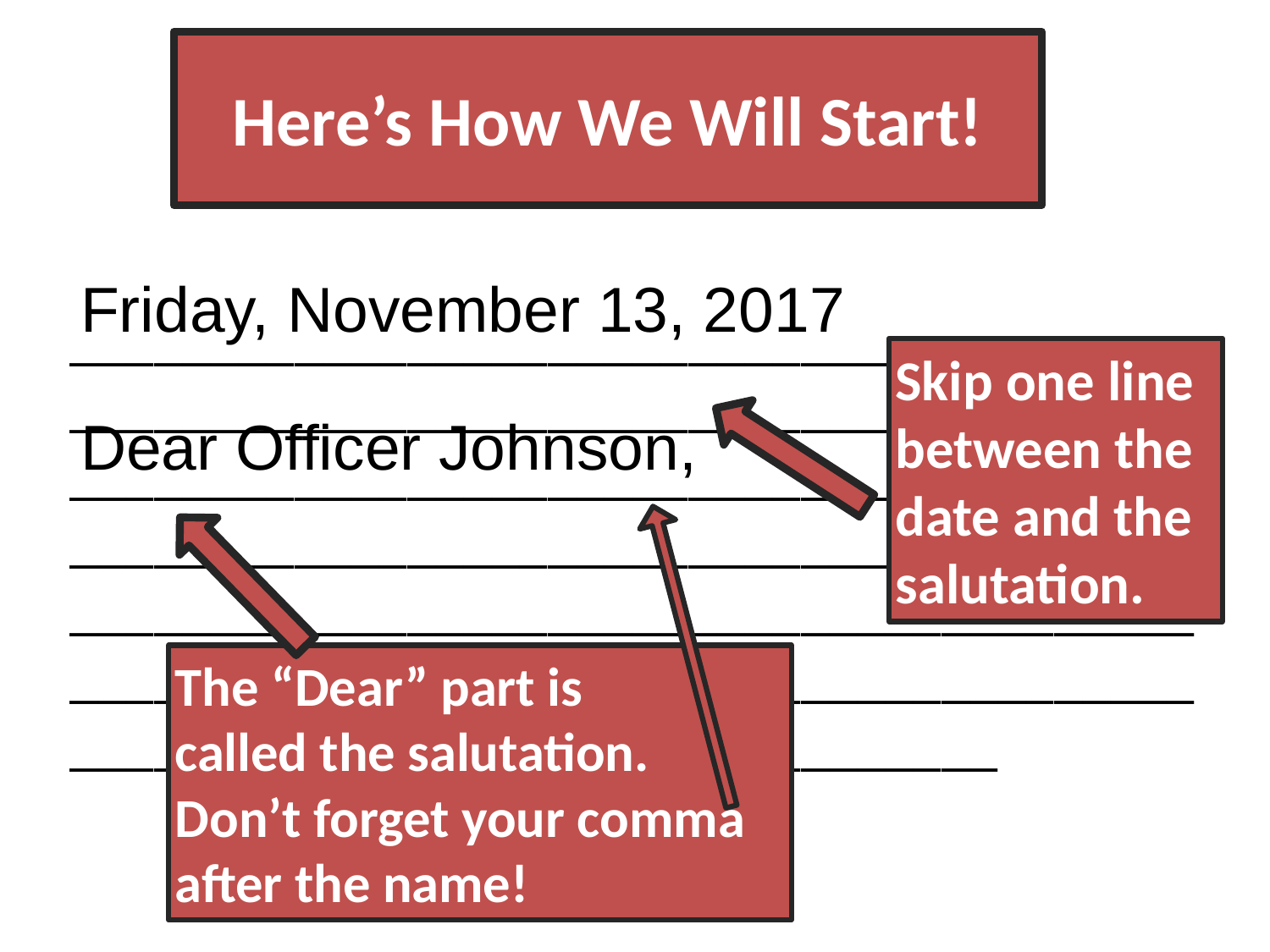

# Here’s How We Will Start!
Friday, November 13, 2017
_________________________________________________________________________________________________________________________________________________________________________________________________________________________________________________________________________________
Skip one line between the date and the salutation.
Dear Officer Johnson,

The “Dear” part is
called the salutation. Don’t forget your comma after the name!